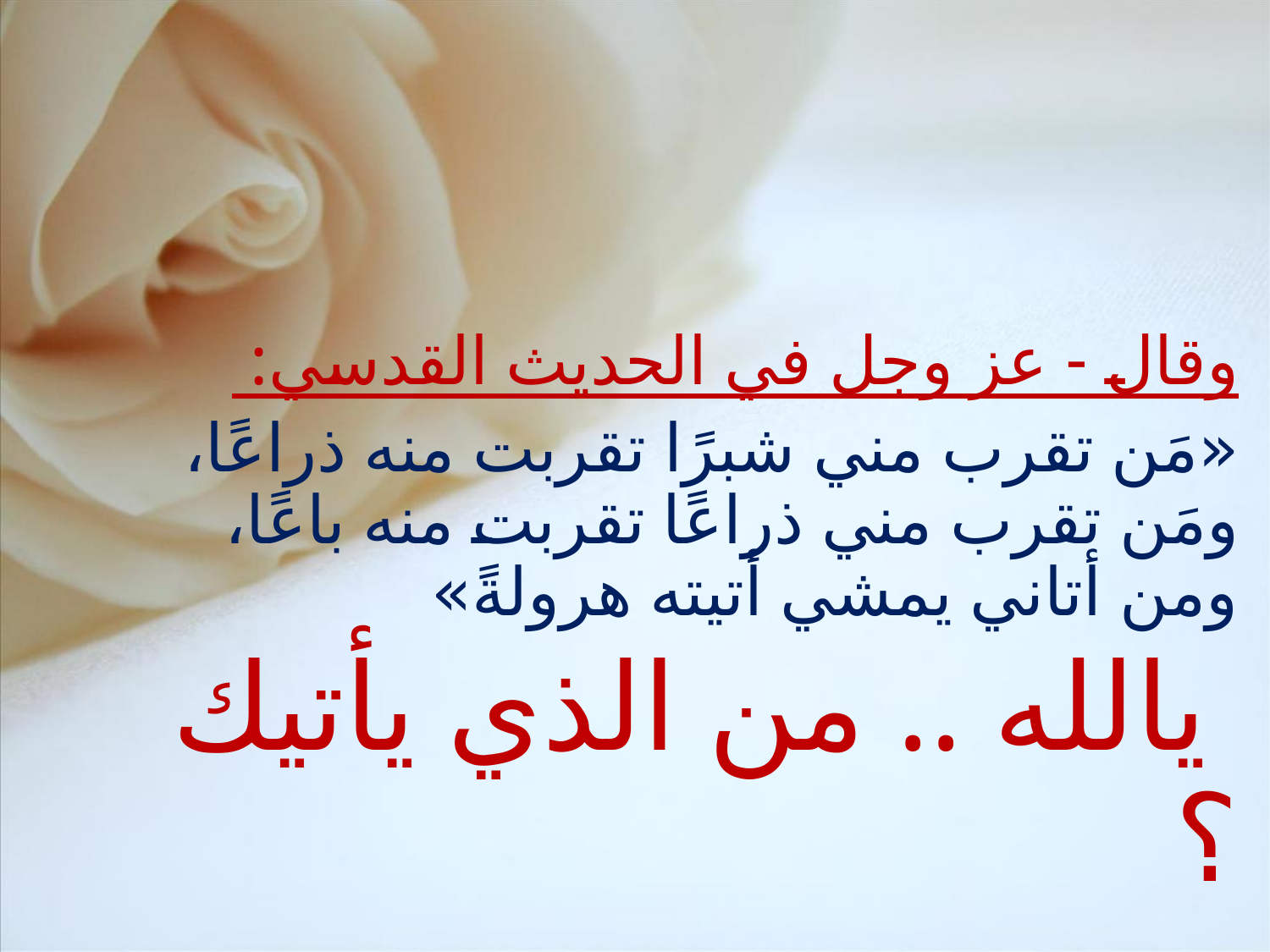

#
وقال - عز وجل في الحديث القدسي:
«مَن تقرب مني شبرًا تقربت منه ذراعًا، ومَن تقرب مني ذراعًا تقربت منه باعًا، ومن أتاني يمشي أتيته هرولةً»
 يالله .. من الذي يأتيك ؟